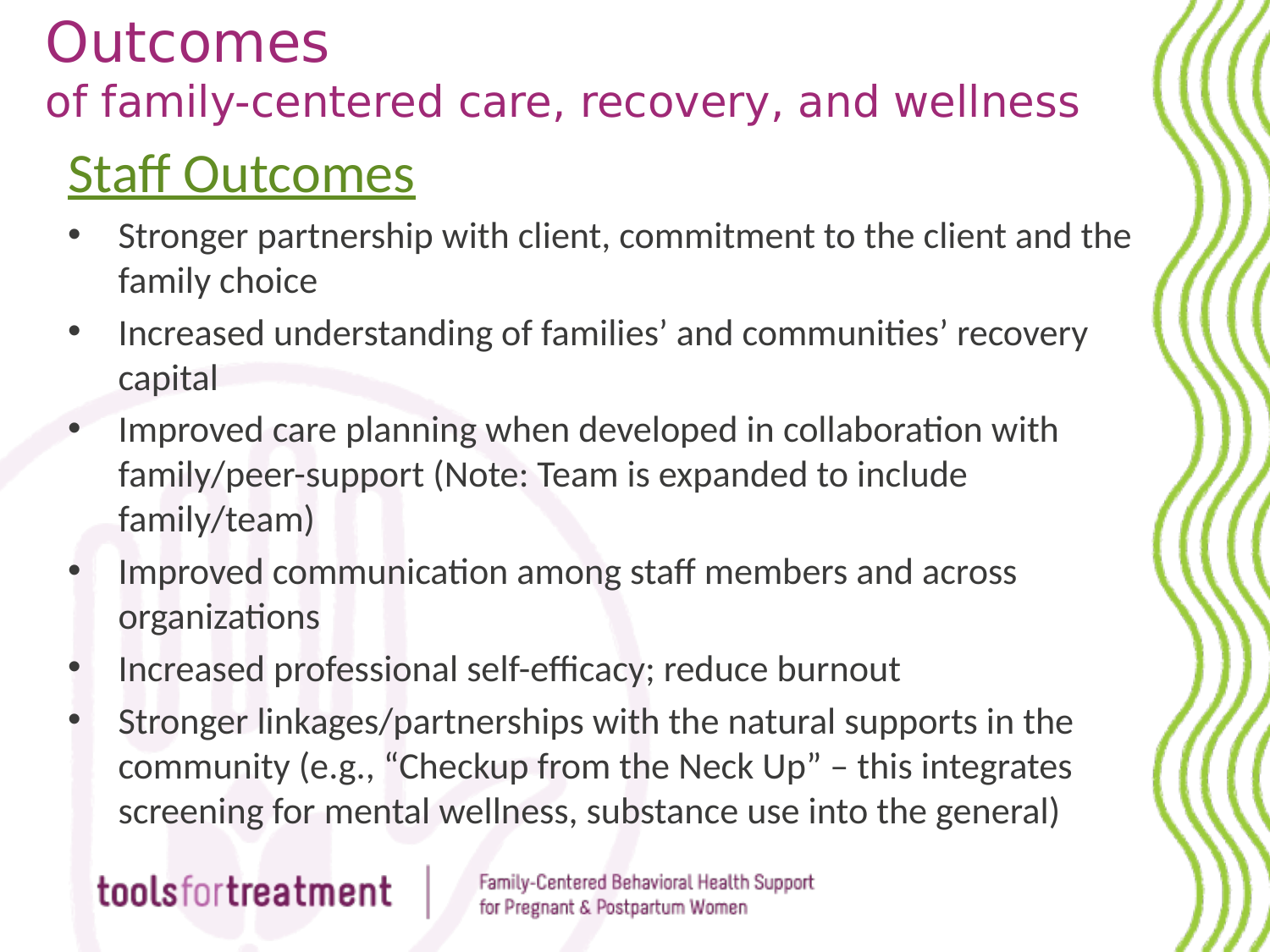

# Outcomes of family-centered care, recovery, and wellness
Staff Outcomes
Stronger partnership with client, commitment to the client and the family choice
Increased understanding of families’ and communities’ recovery capital
Improved care planning when developed in collaboration with family/peer-support (Note: Team is expanded to include family/team)
Improved communication among staff members and across organizations
Increased professional self-efficacy; reduce burnout
Stronger linkages/partnerships with the natural supports in the community (e.g., “Checkup from the Neck Up” – this integrates screening for mental wellness, substance use into the general)